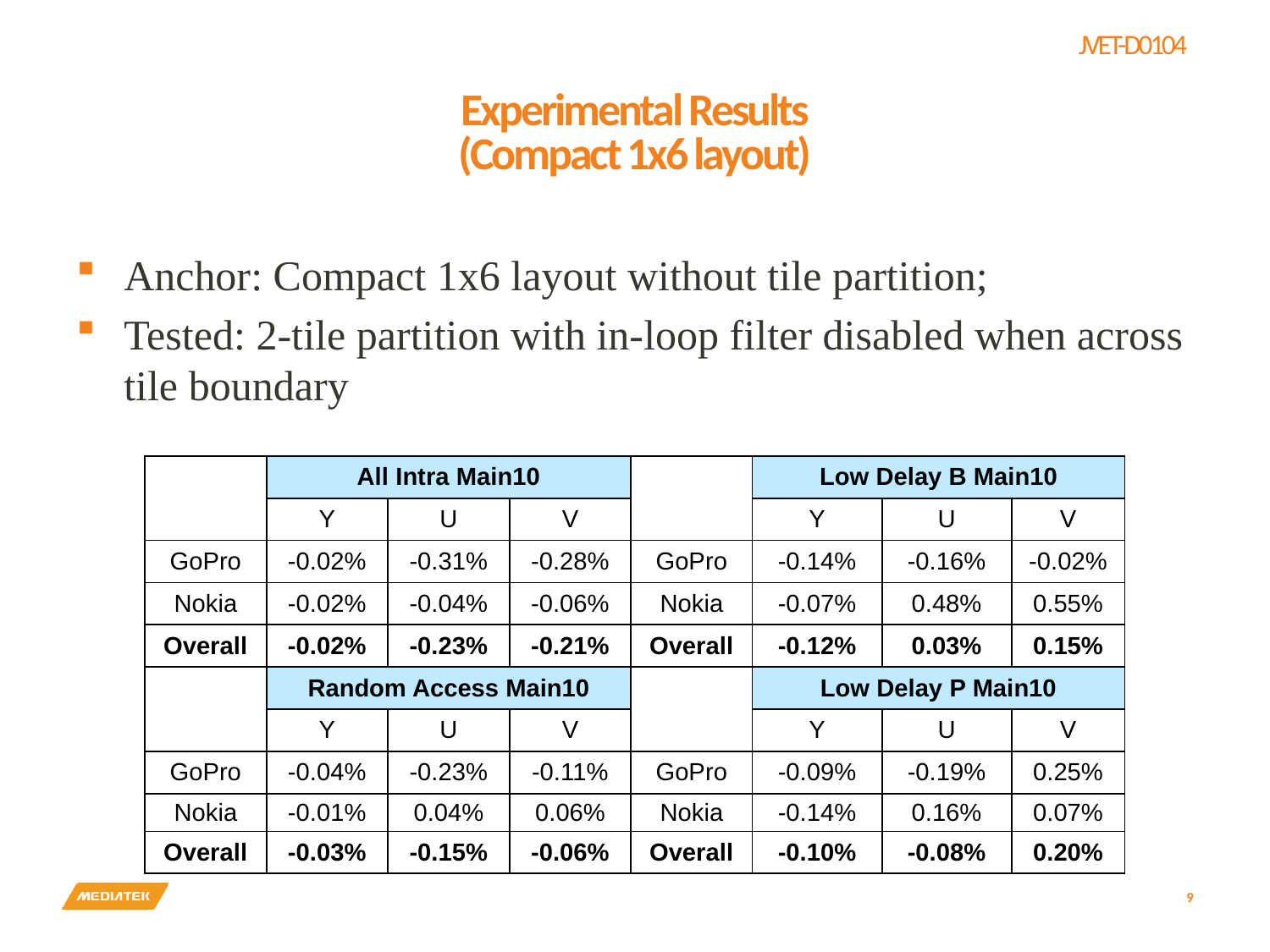

# Experimental Results (Compact 1x6 layout)
Anchor: Compact 1x6 layout without tile partition;
Tested: 2-tile partition with in-loop filter disabled when across tile boundary

|  | All Intra Main10 |  |  |  | Low Delay B Main10 |  |  |
| --- | --- | --- | --- | --- | --- | --- | --- |
|  | Y | U | V |  | Y | U | V |
| GoPro | -0.02% | -0.31% | -0.28% | GoPro | -0.14% | -0.16% | -0.02% |
| Nokia | -0.02% | -0.04% | -0.06% | Nokia | -0.07% | 0.48% | 0.55% |
| Overall | -0.02% | -0.23% | -0.21% | Overall | -0.12% | 0.03% | 0.15% |
|  | Random Access Main10 |  |  |  | Low Delay P Main10 |  |  |
|  | Y | U | V |  | Y | U | V |
| GoPro | -0.04% | -0.23% | -0.11% | GoPro | -0.09% | -0.19% | 0.25% |
| Nokia | -0.01% | 0.04% | 0.06% | Nokia | -0.14% | 0.16% | 0.07% |
| Overall | -0.03% | -0.15% | -0.06% | Overall | -0.10% | -0.08% | 0.20% |
|  |  |  |  |  |  |  |  |
9